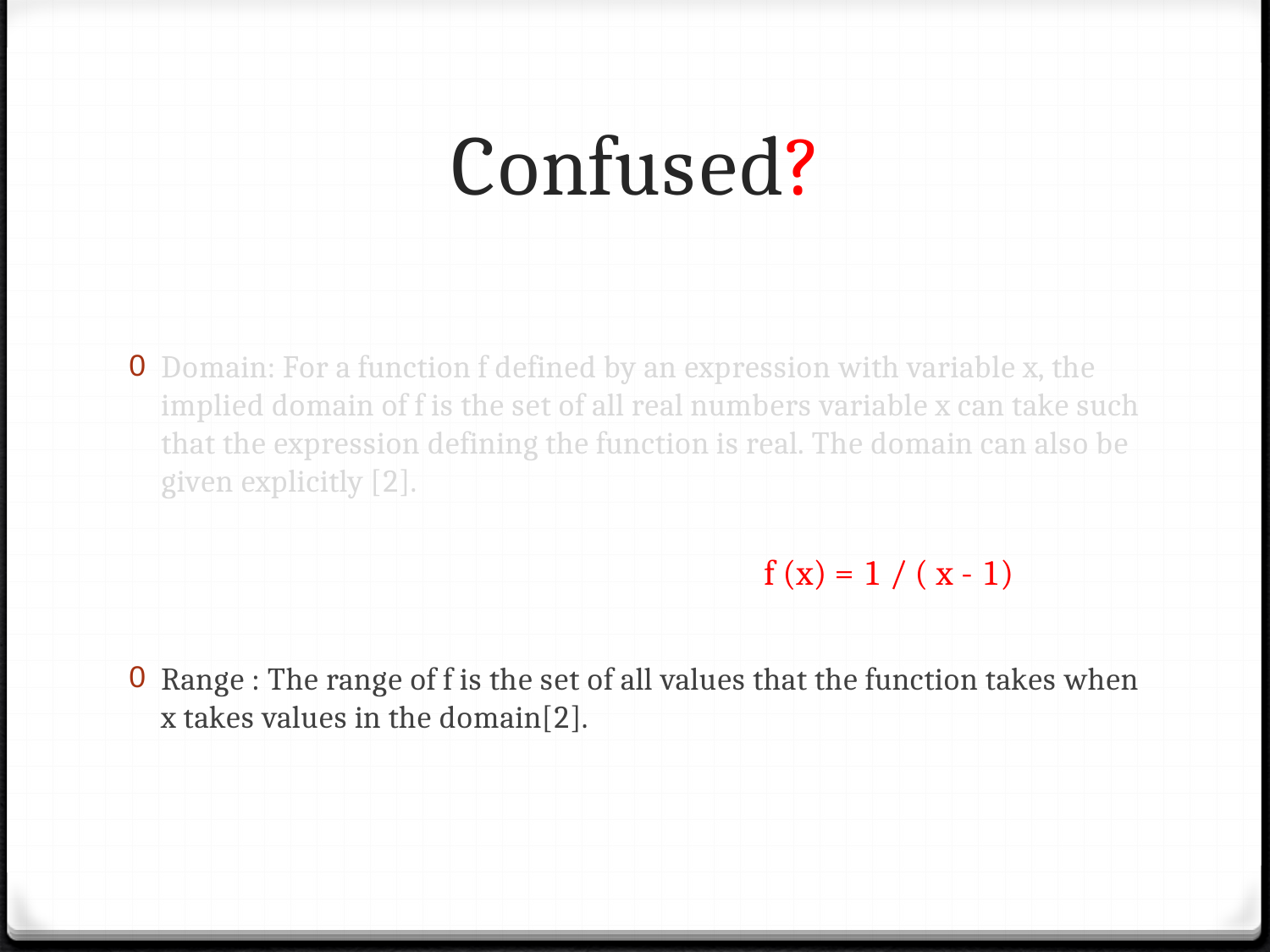

# Confused?

Domain: For a function f defined by an expression with variable x, the implied domain of f is the set of all real numbers variable x can take such that the expression defining the function is real. The domain can also be given explicitly [2].

					f (x) = 1 / ( x - 1)

Range : The range of f is the set of all values that the function takes when x takes values in the domain[2].